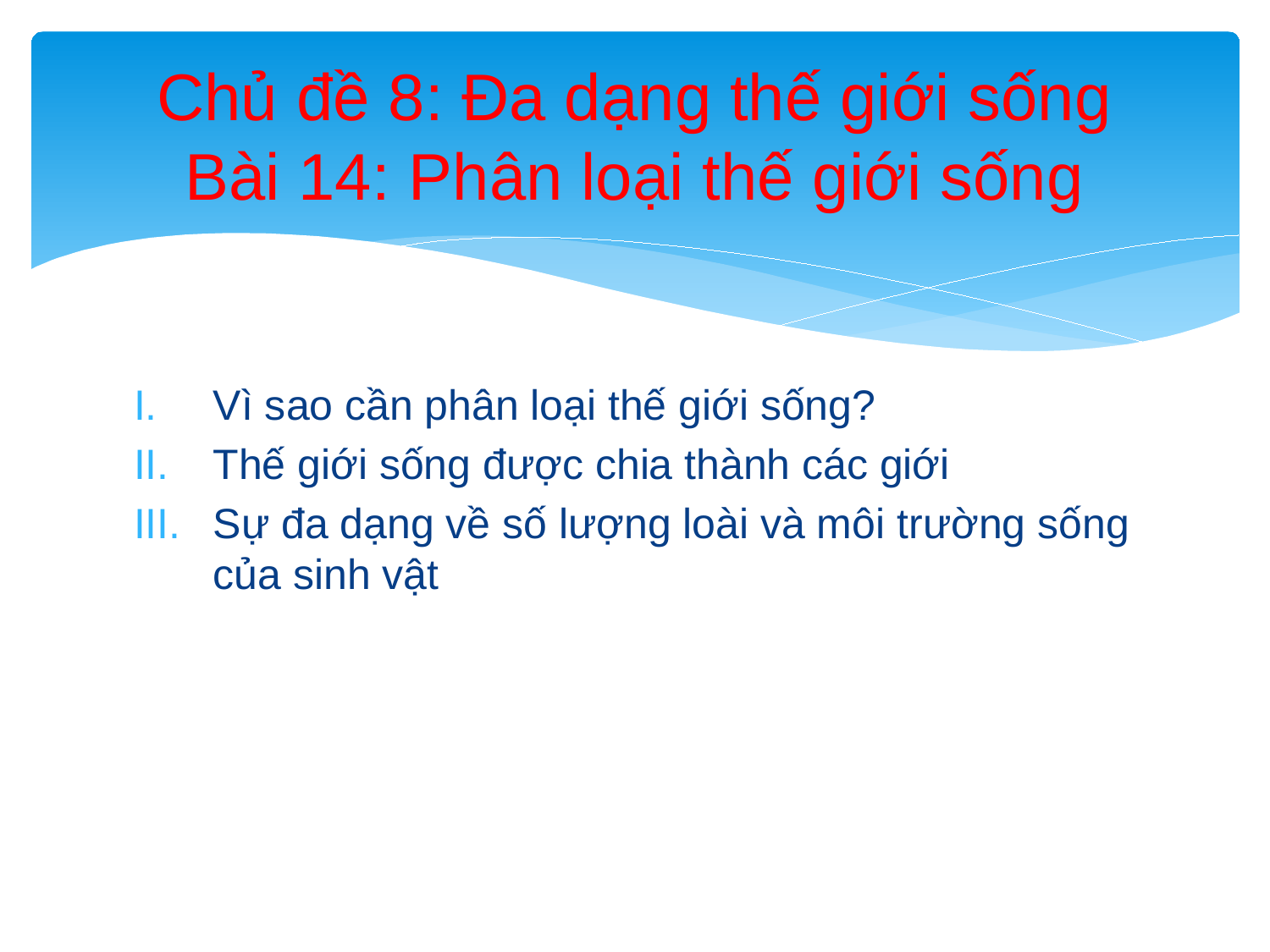

# Chủ đề 8: Đa dạng thế giới sống Bài 14: Phân loại thế giới sống
Vì sao cần phân loại thế giới sống?
Thế giới sống được chia thành các giới
Sự đa dạng về số lượng loài và môi trường sống của sinh vật